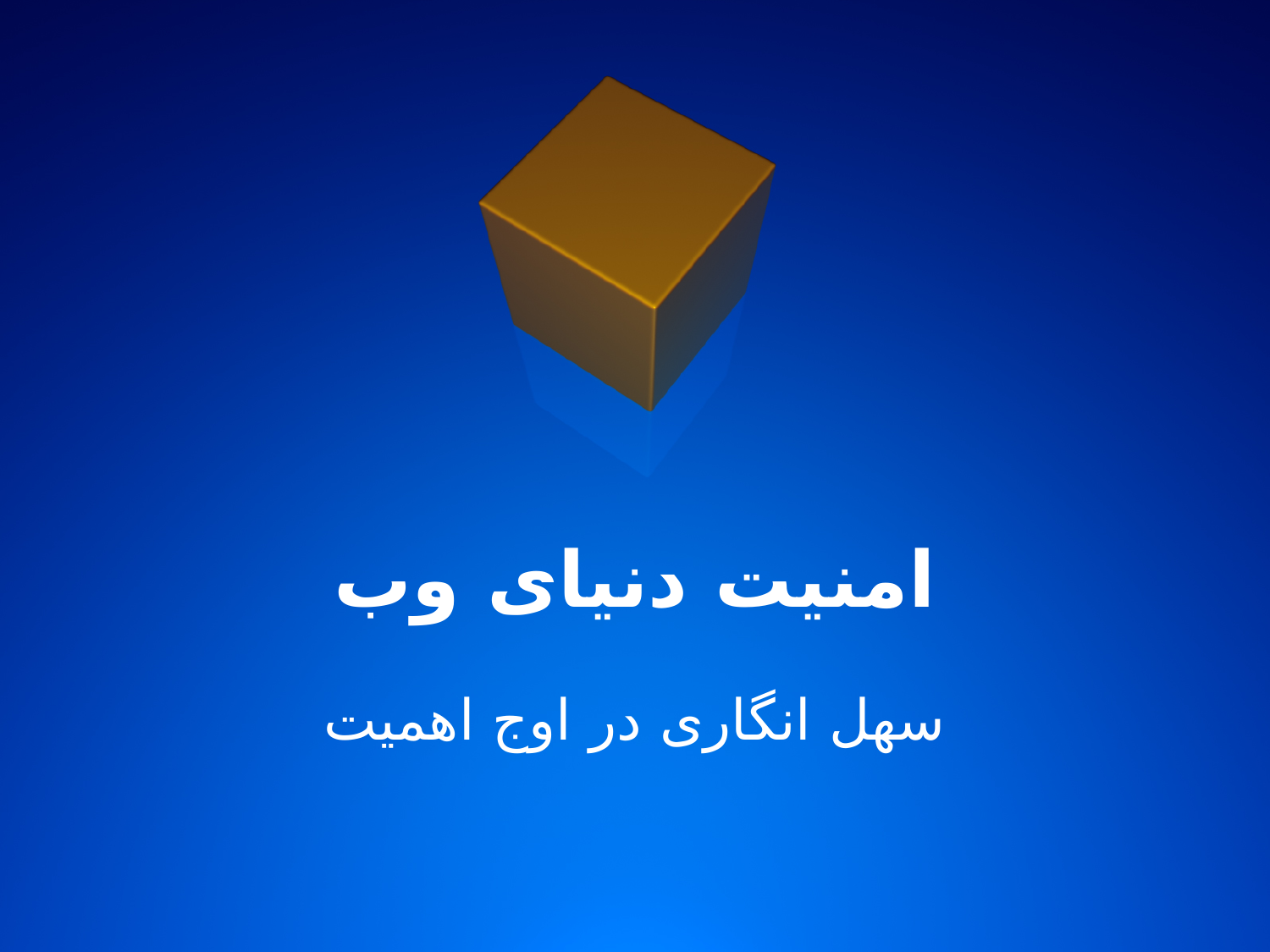

امنیت دنیای وب
سهل انگاری در اوج اهمیت